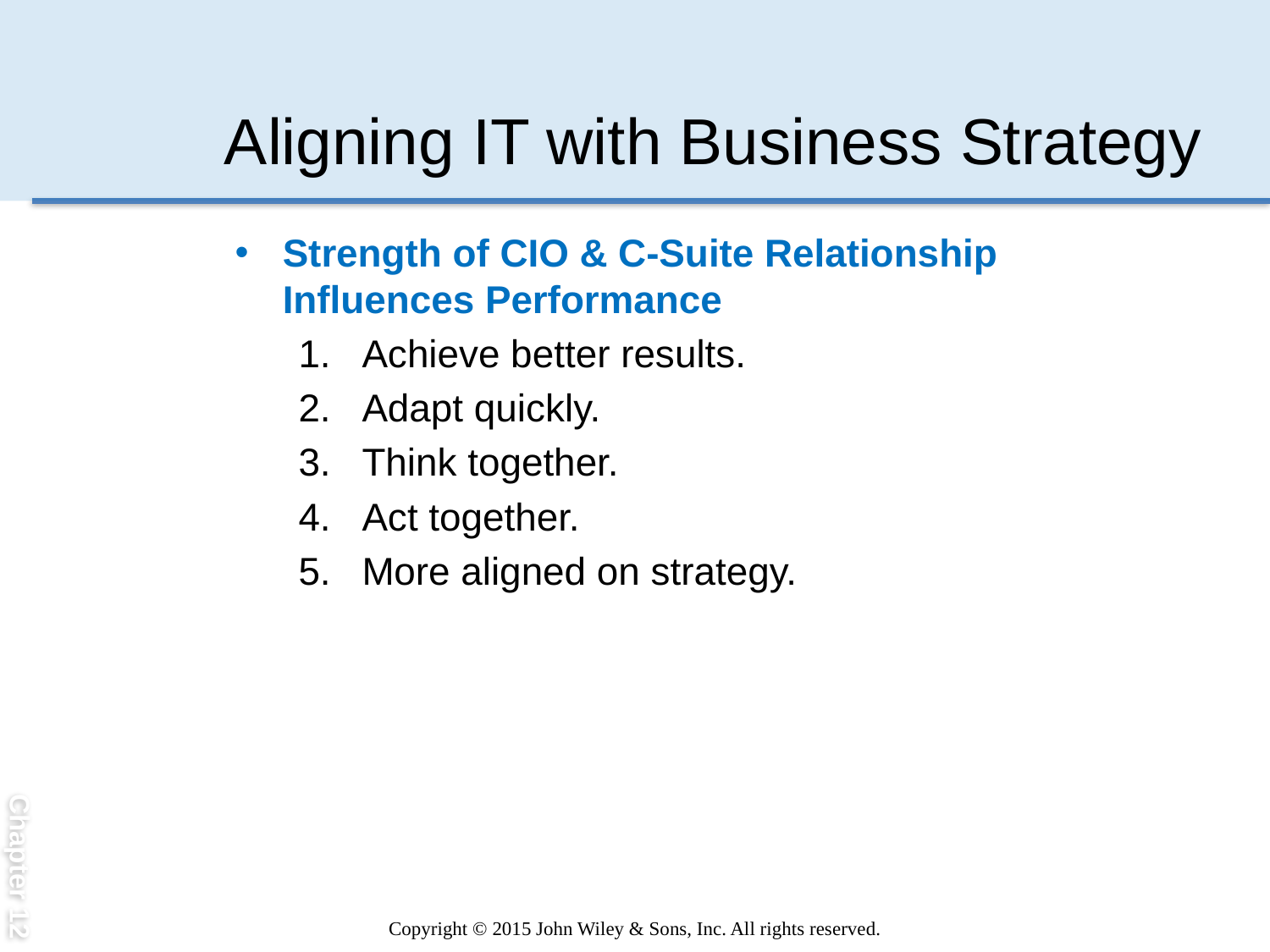

Chapter 12
Aligning IT with Business Strategy
Strength of CIO & C-Suite Relationship Influences Performance
Achieve better results.
Adapt quickly.
Think together.
Act together.
More aligned on strategy.